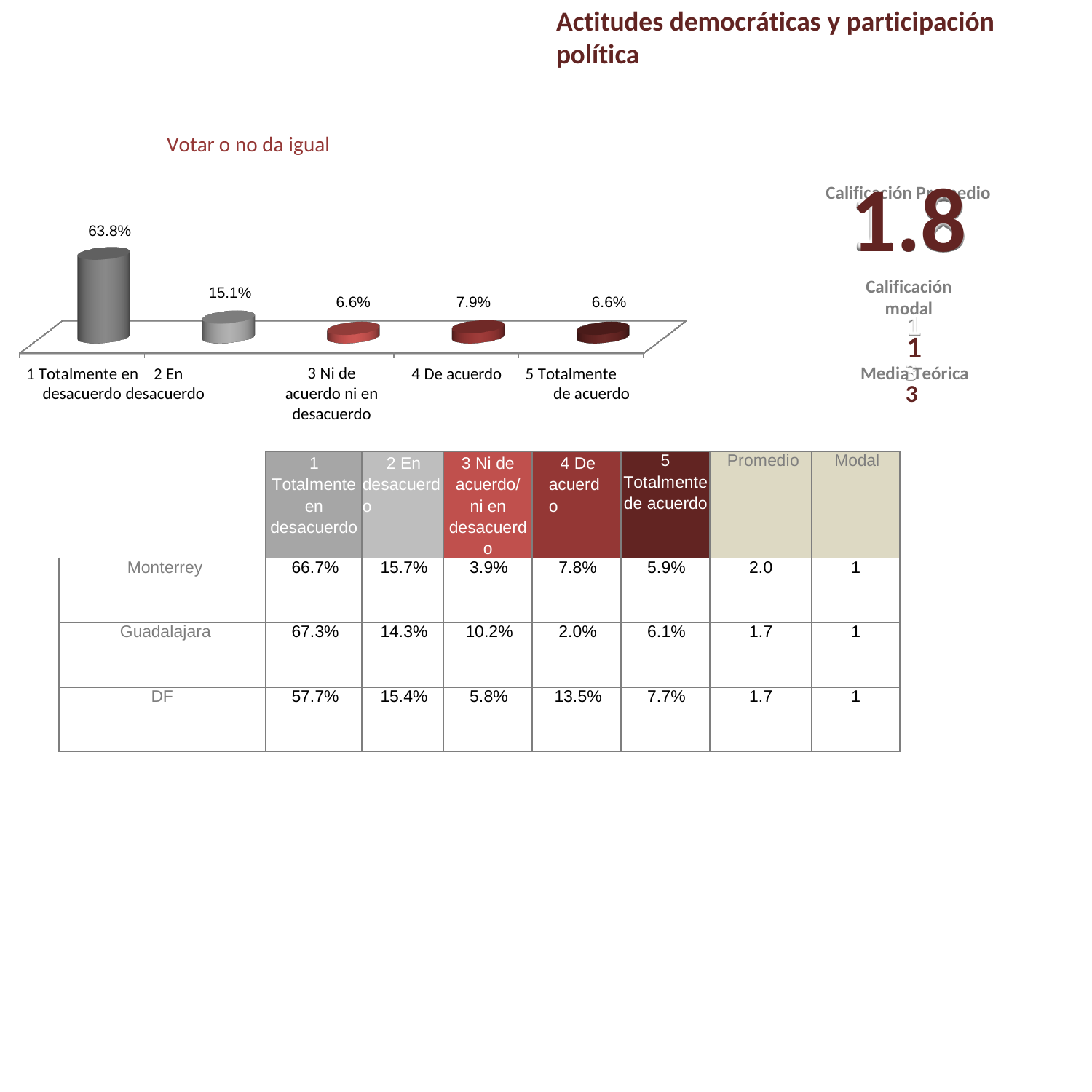

Actitudes democráticas y participación política

Votar o no da igual

Calificación Promedio

1.8
Calificación modal

1
Media Teórica
3

63.8%
15.1%
7.9%
6.6%
6.6%

1 Totalmente en    2 En desacuerdo desacuerdo
5 Totalmente de acuerdo
3 Ni de acuerdo ni en desacuerdo
4 De acuerdo
|  | 1 Totalmente en desacuerdo | 2 En desacuerdo | 3 Ni de acuerdo/ ni en desacuerdo | 4 De acuerdo | 5 Totalmente de acuerdo | Promedio | Modal |
| --- | --- | --- | --- | --- | --- | --- | --- |
| Monterrey | 66.7% | 15.7% | 3.9% | 7.8% | 5.9% | 2.0 | 1 |
| Guadalajara | 67.3% | 14.3% | 10.2% | 2.0% | 6.1% | 1.7 | 1 |
| DF | 57.7% | 15.4% | 5.8% | 13.5% | 7.7% | 1.7 | 1 |